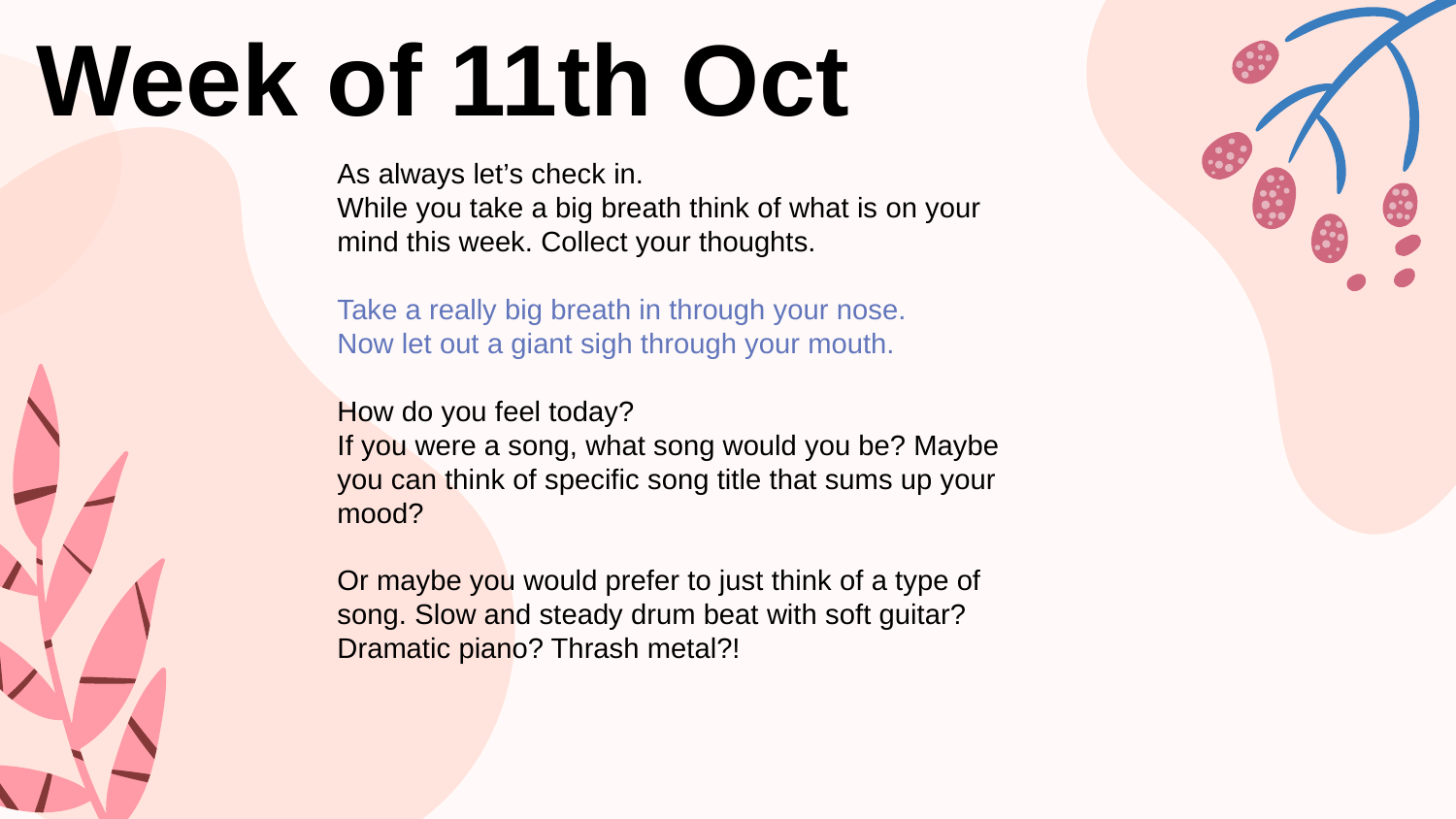

Week of 11th Oct
As always let’s check in.
While you take a big breath think of what is on your mind this week. Collect your thoughts.

Take a really big breath in through your nose.
Now let out a giant sigh through your mouth.

How do you feel today?
If you were a song, what song would you be? Maybe you can think of specific song title that sums up your mood?

Or maybe you would prefer to just think of a type of song. Slow and steady drum beat with soft guitar? Dramatic piano? Thrash metal?!